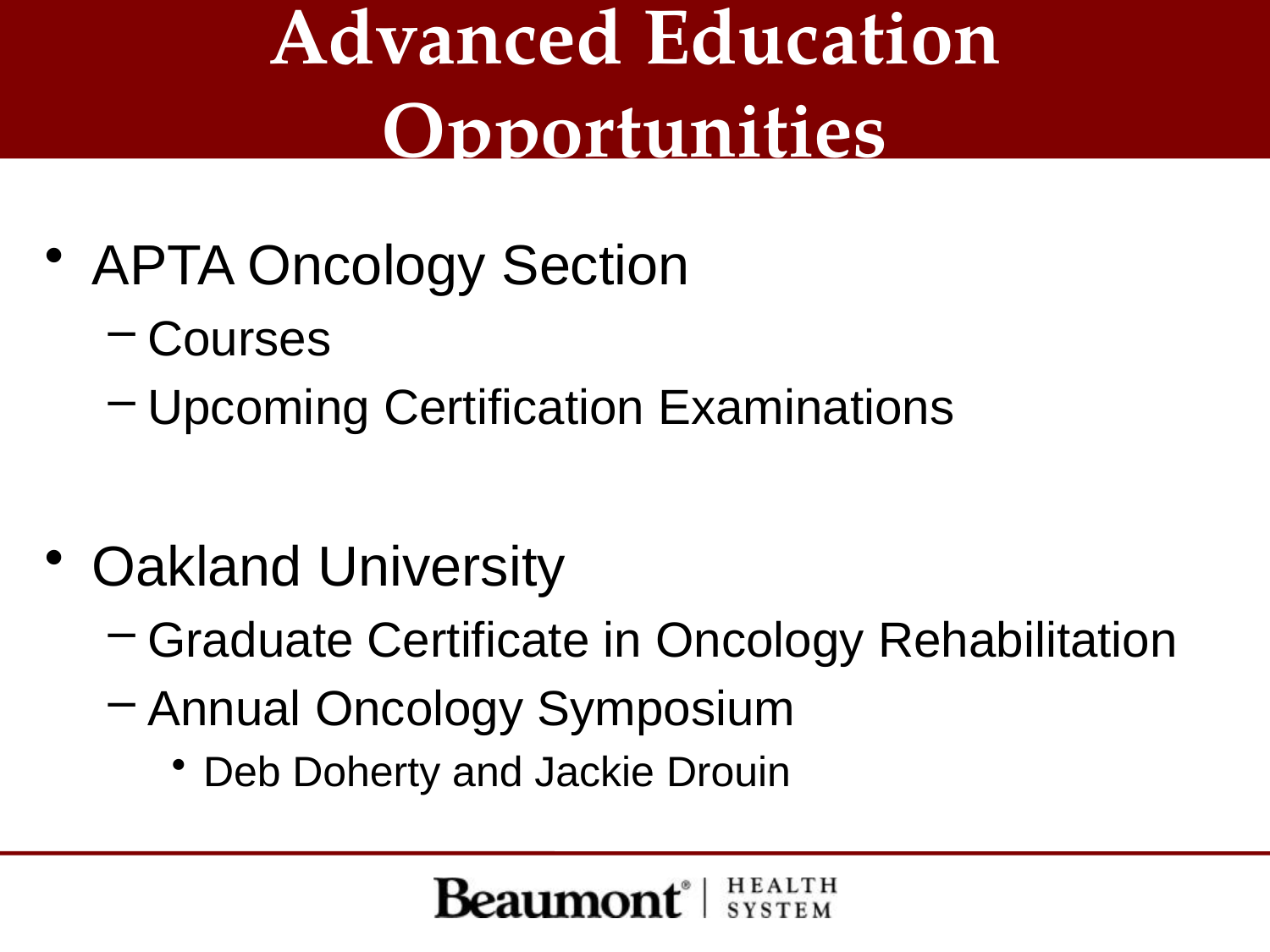

Advanced Education Opportunities
APTA Oncology Section
Courses
Upcoming Certification Examinations

Oakland University
Graduate Certificate in Oncology Rehabilitation
Annual Oncology Symposium
Deb Doherty and Jackie Drouin